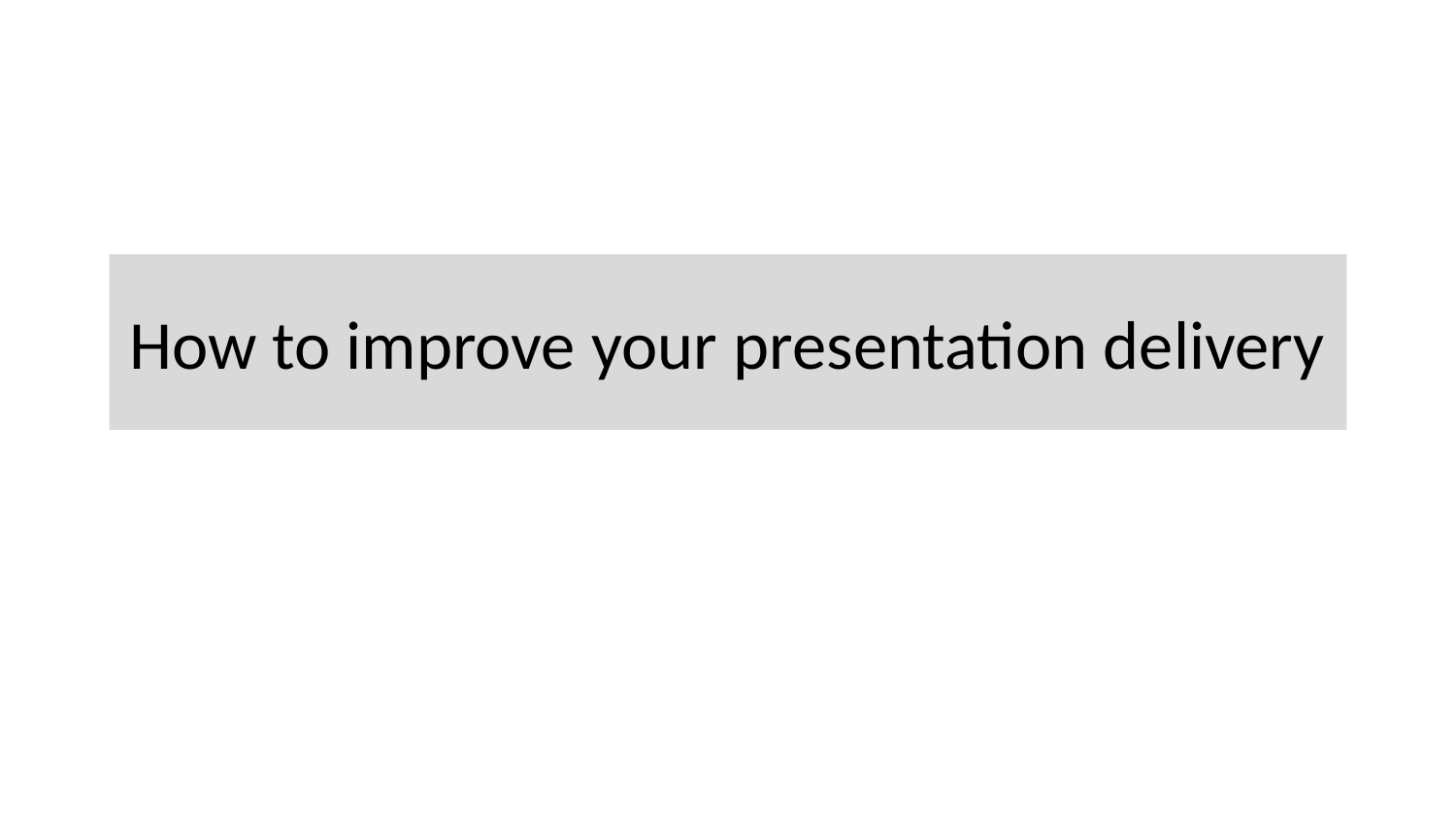

# How to improve your presentation delivery